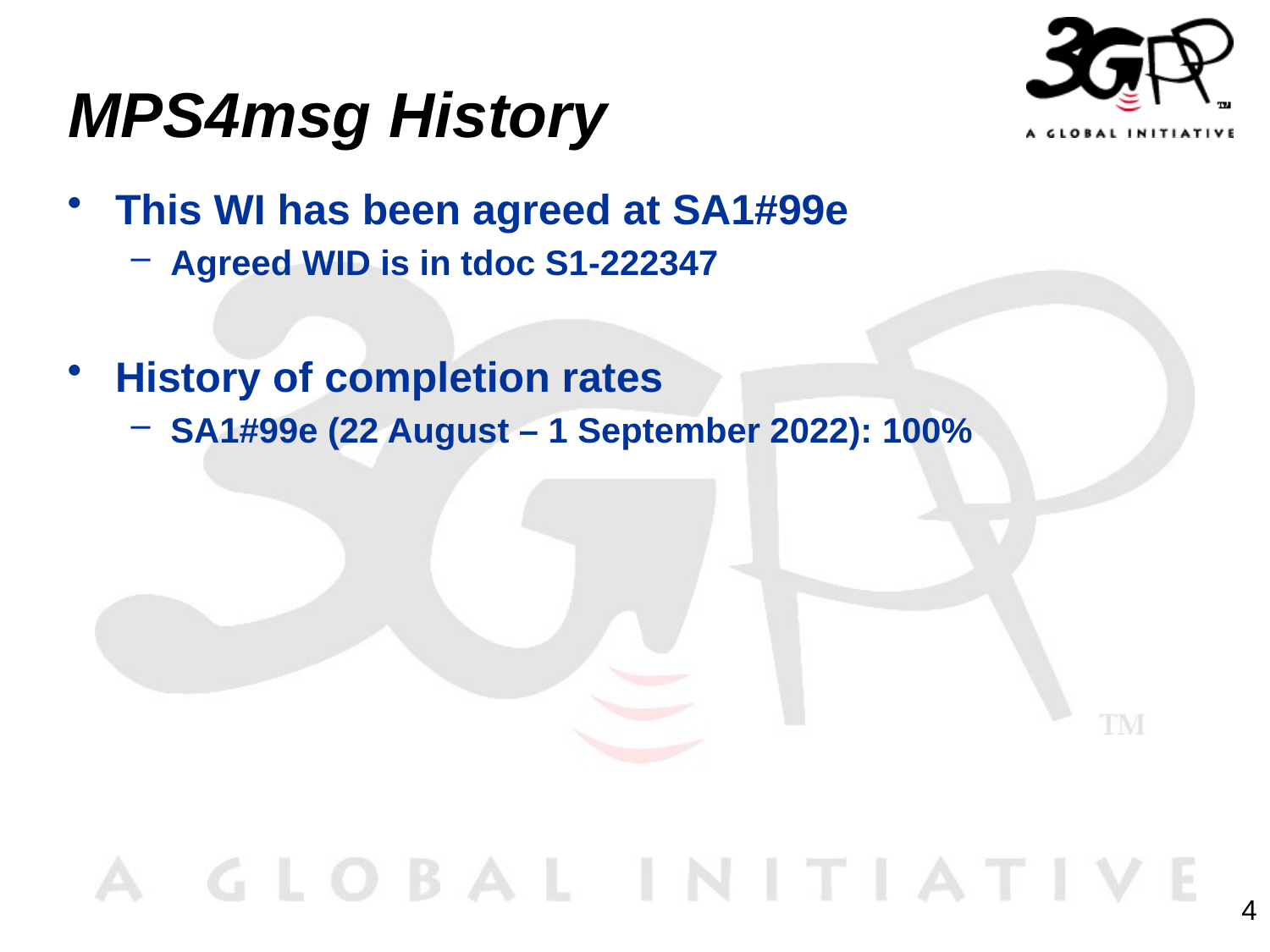

# MPS4msg History
This WI has been agreed at SA1#99e
Agreed WID is in tdoc S1-222347

History of completion rates
SA1#99e (22 August – 1 September 2022): 100%
4